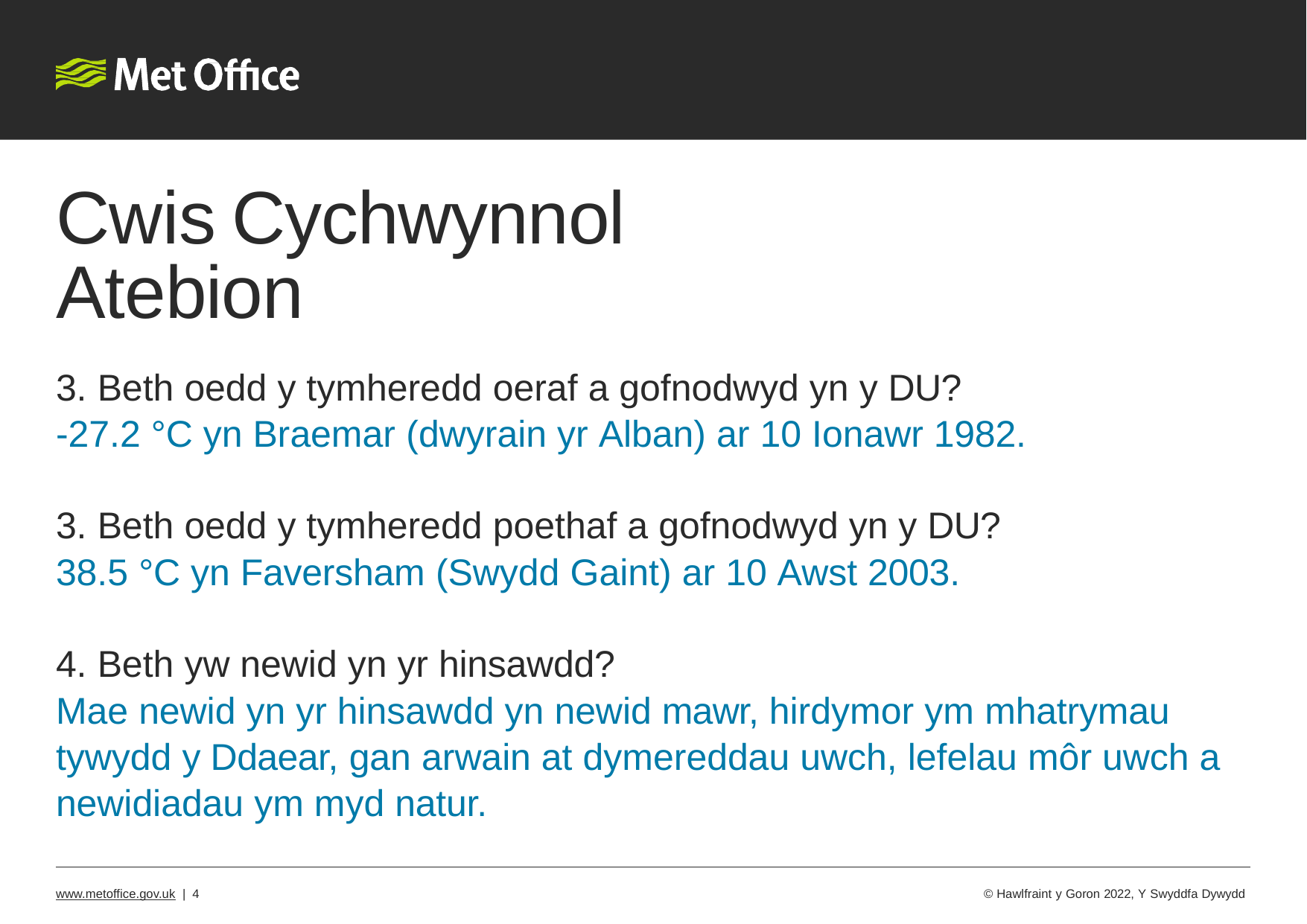

# Cwis	Cychwynnol Atebion
3. Beth oedd y tymheredd oeraf a gofnodwyd yn y DU?
-27.2 °C yn Braemar (dwyrain yr Alban) ar 10 Ionawr 1982.

3. Beth oedd y tymheredd poethaf a gofnodwyd yn y DU?
38.5 °C yn Faversham (Swydd Gaint) ar 10 Awst 2003.

4. Beth yw newid yn yr hinsawdd?
Mae newid yn yr hinsawdd yn newid mawr, hirdymor ym mhatrymau tywydd y Ddaear, gan arwain at dymereddau uwch, lefelau môr uwch a newidiadau ym myd natur.
www.metoffice.gov.uk | 4
© Hawlfraint y Goron 2022, Y Swyddfa Dywydd